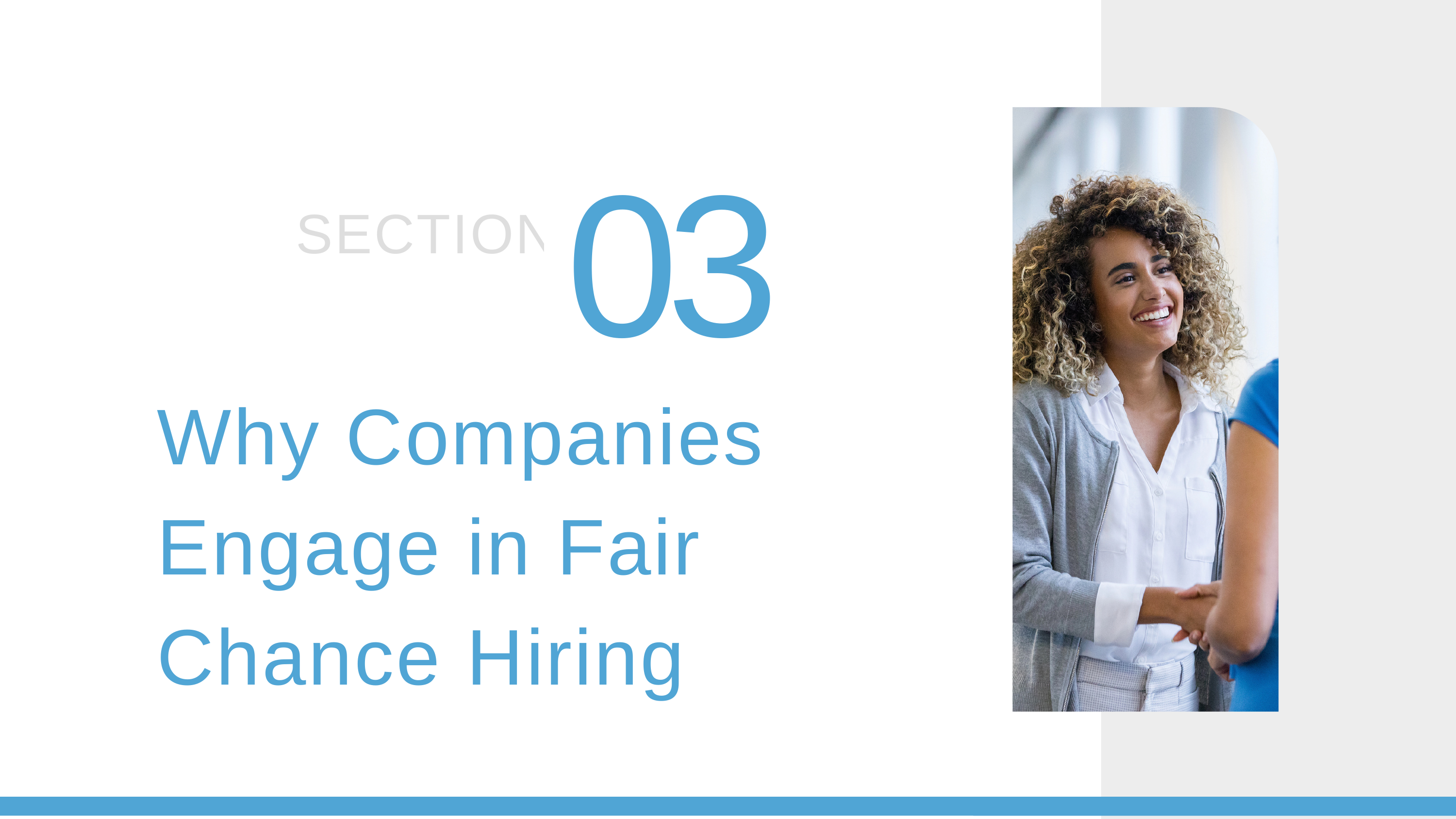

03

SECTION
Why Companies Engage in Fair Chance Hiring